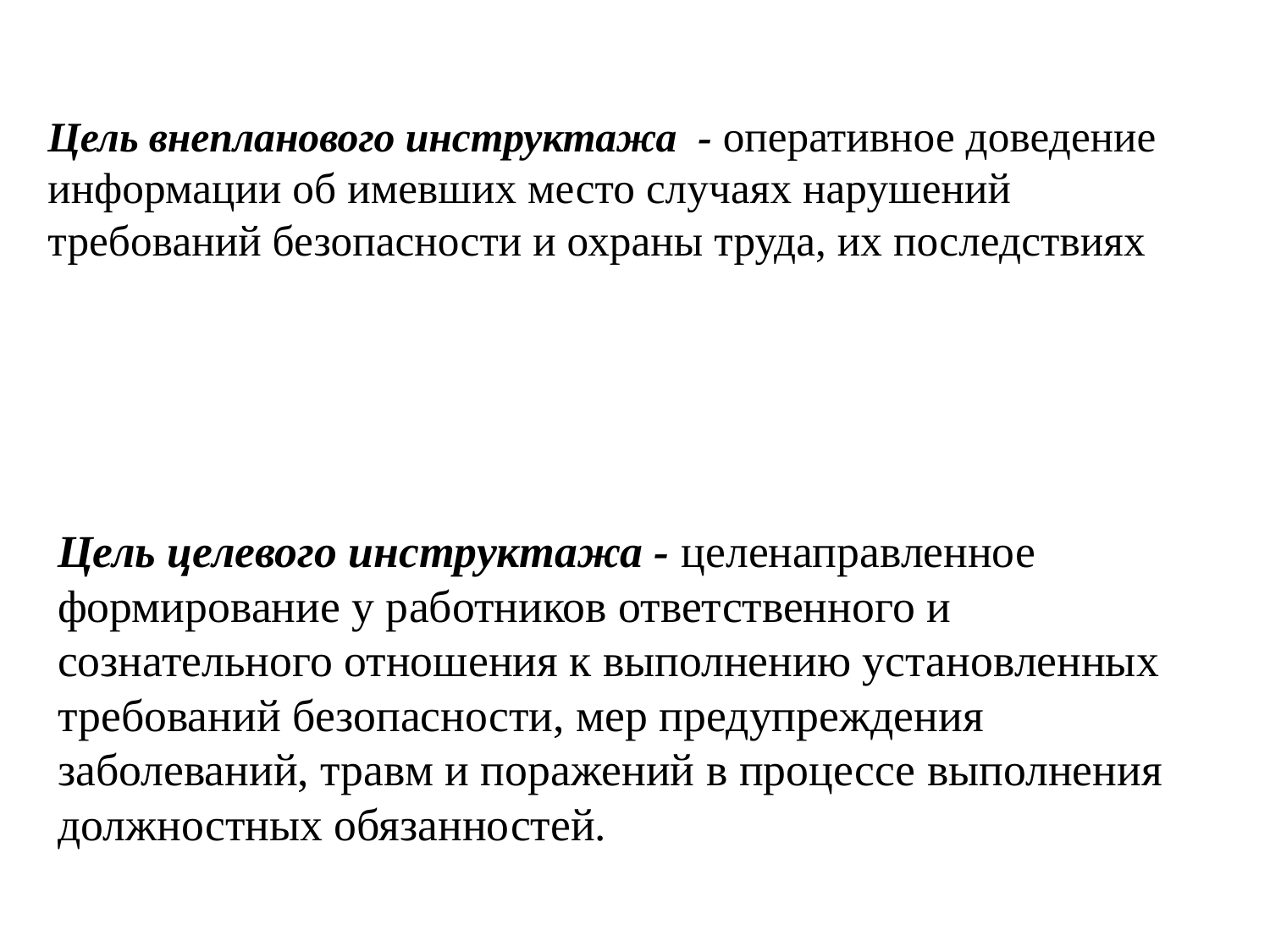

# Цель внепланового инструктажа  - оперативное доведение информации об имевших место случаях нарушений требований безопасности и охраны труда, их последствиях

Цель целевого инструктажа - целенаправленное формирование у работников ответственного и сознательного отношения к выполнению установленных требований безопасности, мер предупреждения заболеваний, травм и поражений в процессе выполнения должностных обязанностей.